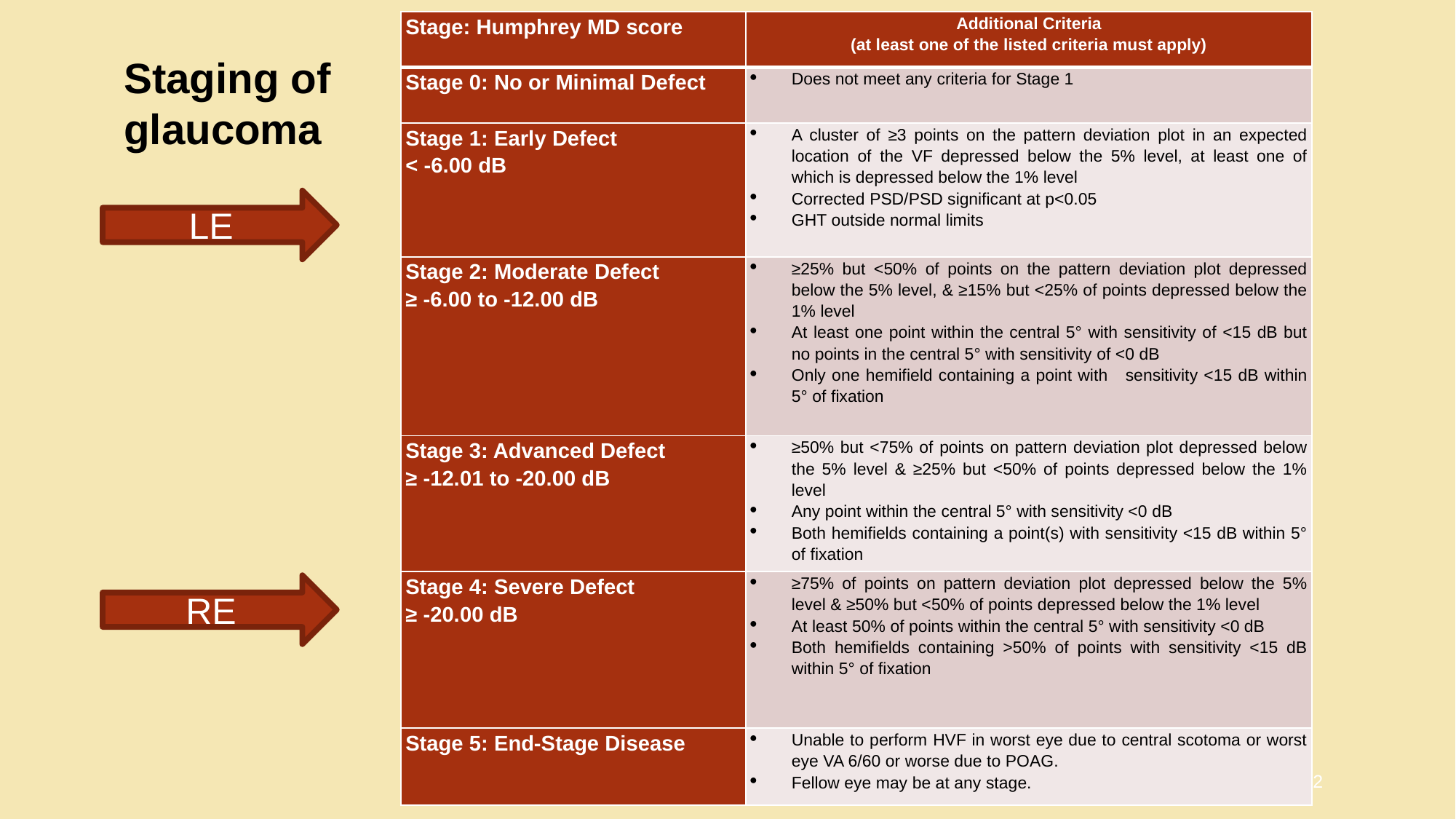

| Stage: Humphrey MD score | Additional Criteria (at least one of the listed criteria must apply) |
| --- | --- |
| Stage 0: No or Minimal Defect | Does not meet any criteria for Stage 1 |
| Stage 1: Early Defect < -6.00 dB | A cluster of ≥3 points on the pattern deviation plot in an expected location of the VF depressed below the 5% level, at least one of which is depressed below the 1% level Corrected PSD/PSD significant at p<0.05 GHT outside normal limits |
| Stage 2: Moderate Defect ≥ -6.00 to -12.00 dB | ≥25% but <50% of points on the pattern deviation plot depressed below the 5% level, & ≥15% but <25% of points depressed below the 1% level At least one point within the central 5° with sensitivity of <15 dB but no points in the central 5° with sensitivity of <0 dB Only one hemifield containing a point with sensitivity <15 dB within 5° of fixation |
| Stage 3: Advanced Defect ≥ -12.01 to -20.00 dB | ≥50% but <75% of points on pattern deviation plot depressed below the 5% level & ≥25% but <50% of points depressed below the 1% level Any point within the central 5° with sensitivity <0 dB Both hemifields containing a point(s) with sensitivity <15 dB within 5° of fixation |
| Stage 4: Severe Defect ≥ -20.00 dB | ≥75% of points on pattern deviation plot depressed below the 5% level & ≥50% but <50% of points depressed below the 1% level At least 50% of points within the central 5° with sensitivity <0 dB Both hemifields containing >50% of points with sensitivity <15 dB within 5° of fixation |
| Stage 5: End-Stage Disease | Unable to perform HVF in worst eye due to central scotoma or worst eye VA 6/60 or worse due to POAG. Fellow eye may be at any stage. |
Staging of glaucoma
LE
RE
12